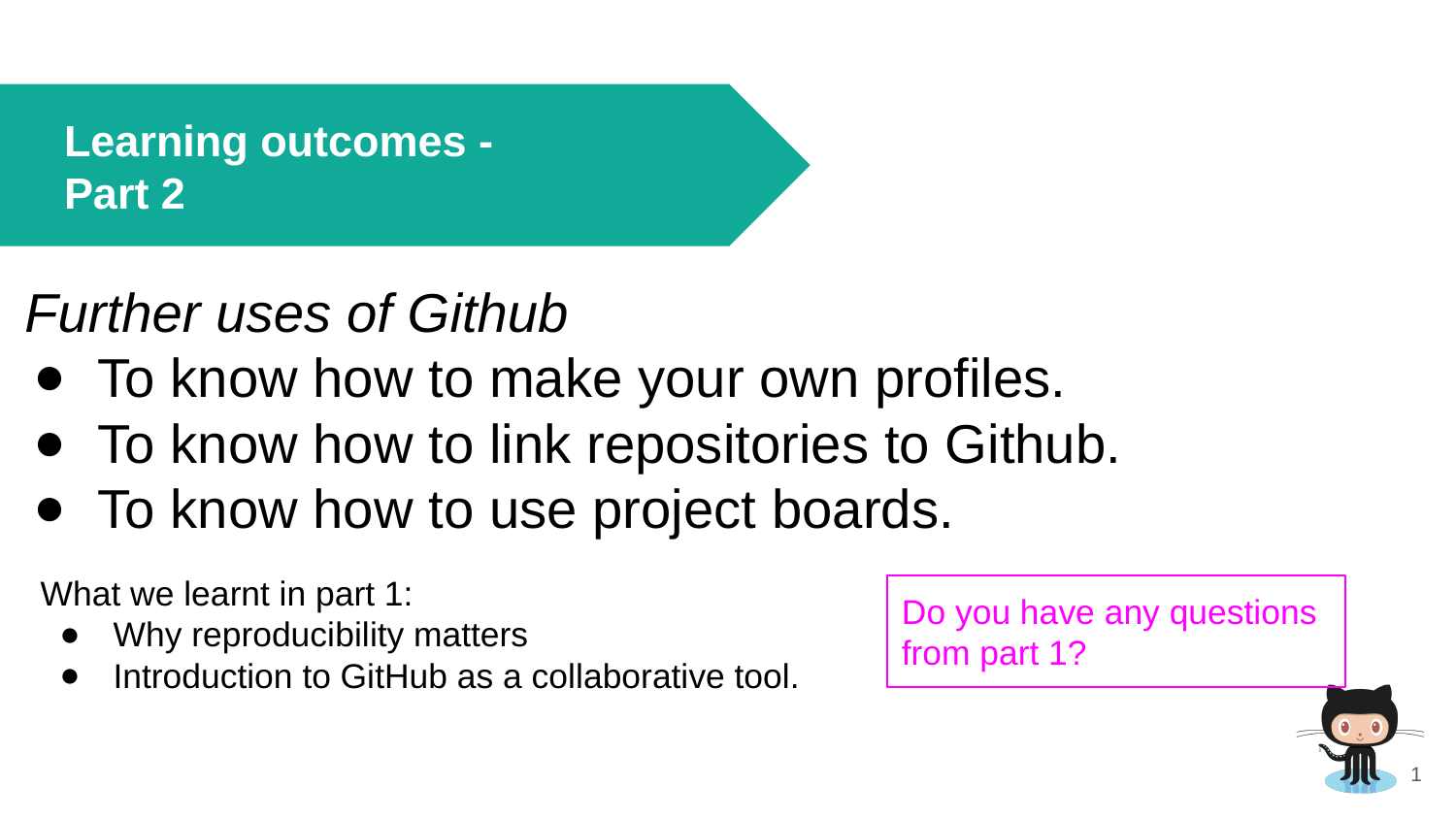

# Learning outcomes -
Part 2
Further uses of Github
To know how to make your own profiles.
To know how to link repositories to Github.
To know how to use project boards.
What we learnt in part 1:
Why reproducibility matters
Introduction to GitHub as a collaborative tool.

Do you have any questions from part 1?
1